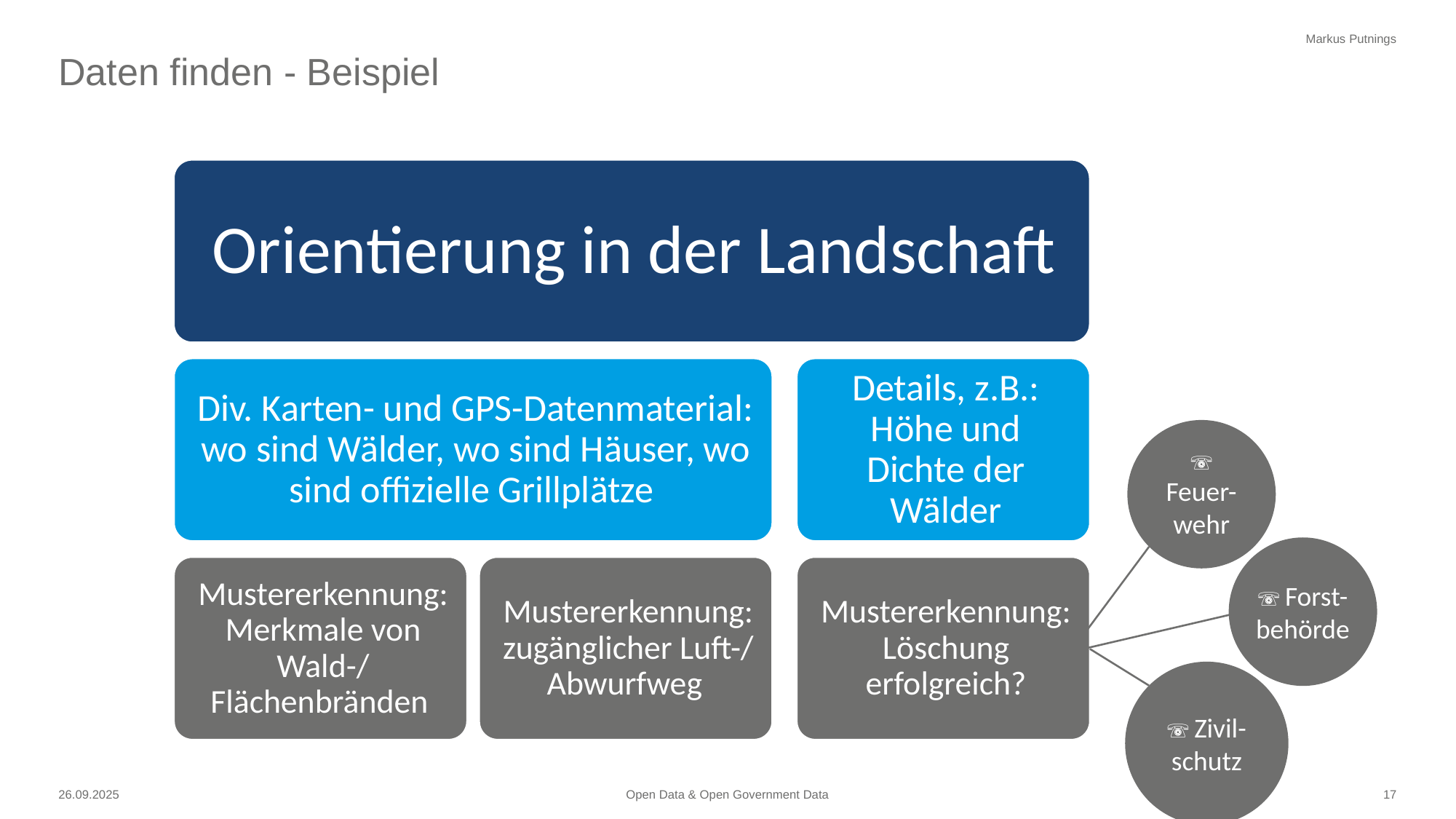

Markus Putnings
Daten finden - Beispiel
Orientierung in der Landschaft
Div. Karten- und GPS-Datenmaterial: wo sind Wälder, wo sind Häuser, wo sind offizielle Grillplätze
Mustererkennung: Merkmale von Wald-/ Flächenbränden
Mustererkennung: zugänglicher Luft-/ Abwurfweg
Details, z.B.: Höhe und Dichte der Wälder
Mustererkennung: Löschung erfolgreich?
☏ Feuer-wehr
☏ Forst-behörde
☏ Zivil-schutz
26.09.2025

Open Data & Open Government Data

17